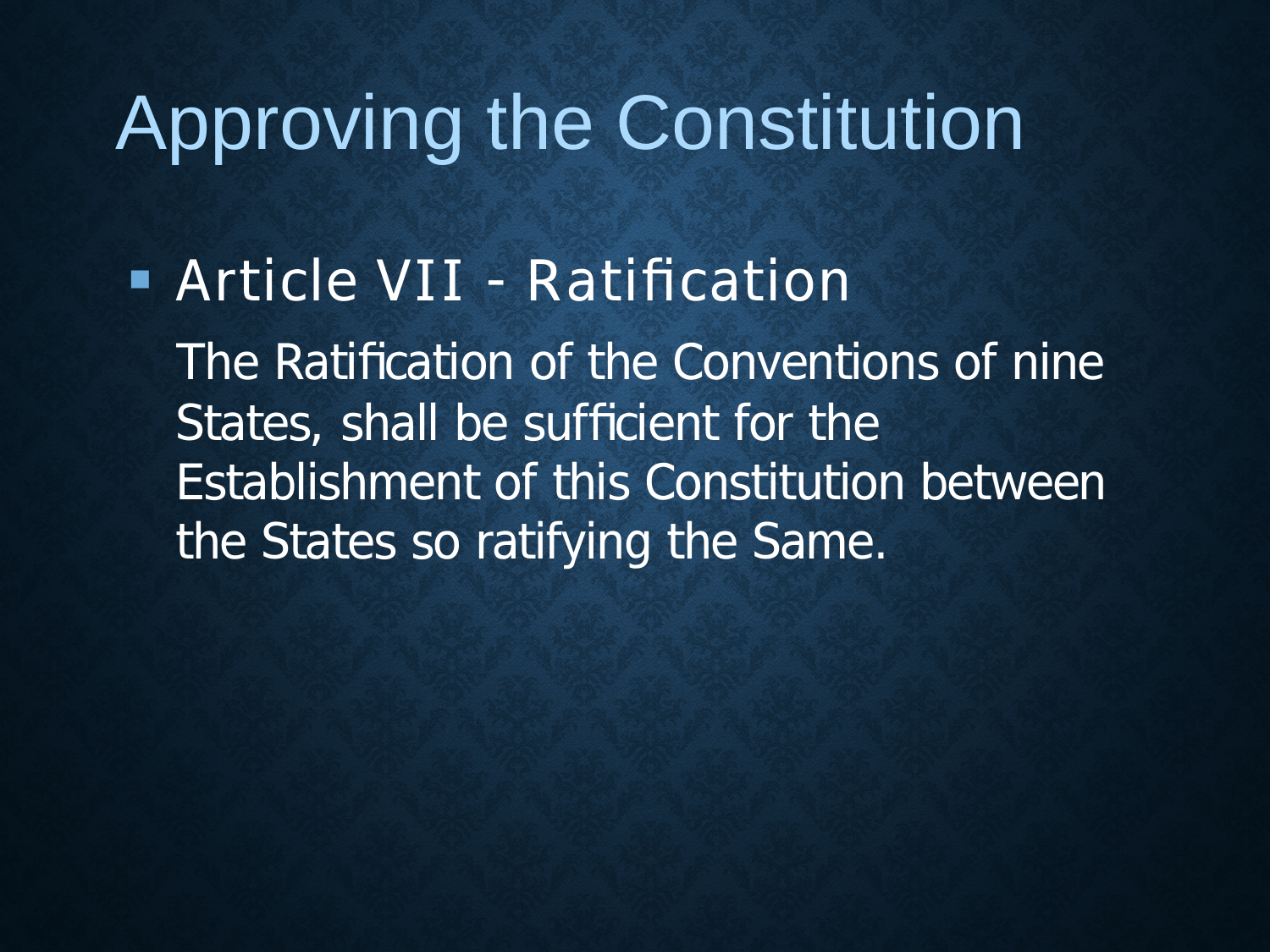

Approving the Constitution
Article VII - Ratification
	The Ratification of the Conventions of nine States, shall be sufficient for the Establishment of this Constitution between the States so ratifying the Same.